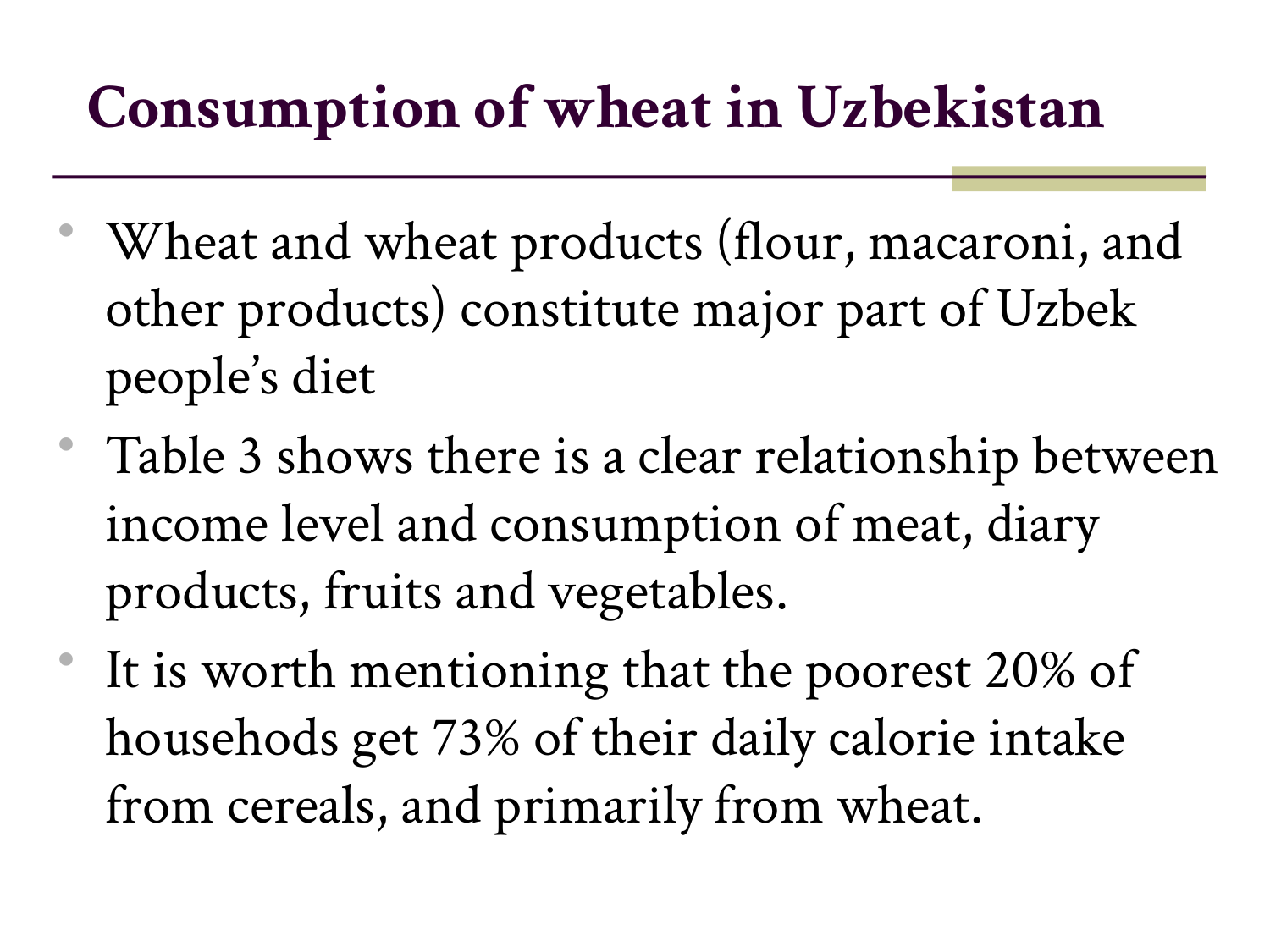

# Consumption of wheat in Uzbekistan
Wheat and wheat products (flour, macaroni, and other products) constitute major part of Uzbek people’s diet
Table 3 shows there is a clear relationship between income level and consumption of meat, diary products, fruits and vegetables.
It is worth mentioning that the poorest 20% of househods get 73% of their daily calorie intake from cereals, and primarily from wheat.